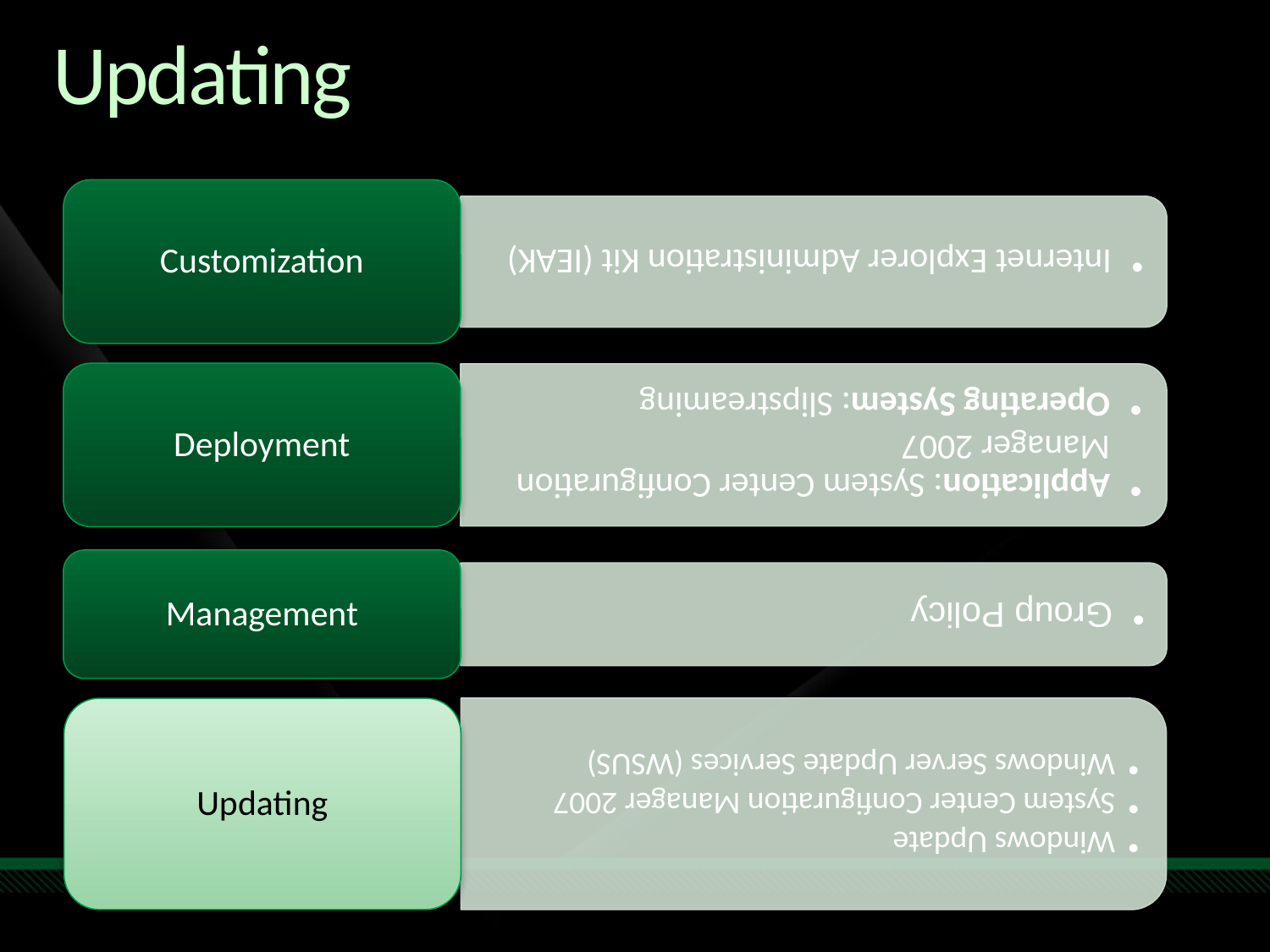

# Updating
Internet Explorer Administration Kit (IEAK)
Customization
Application: System Center Configuration Manager 2007
Operating System: Slipstreaming
Deployment
Group Policy
Management
Windows Update
System Center Configuration Manager 2007
Windows Server Update Services (WSUS)
Updating